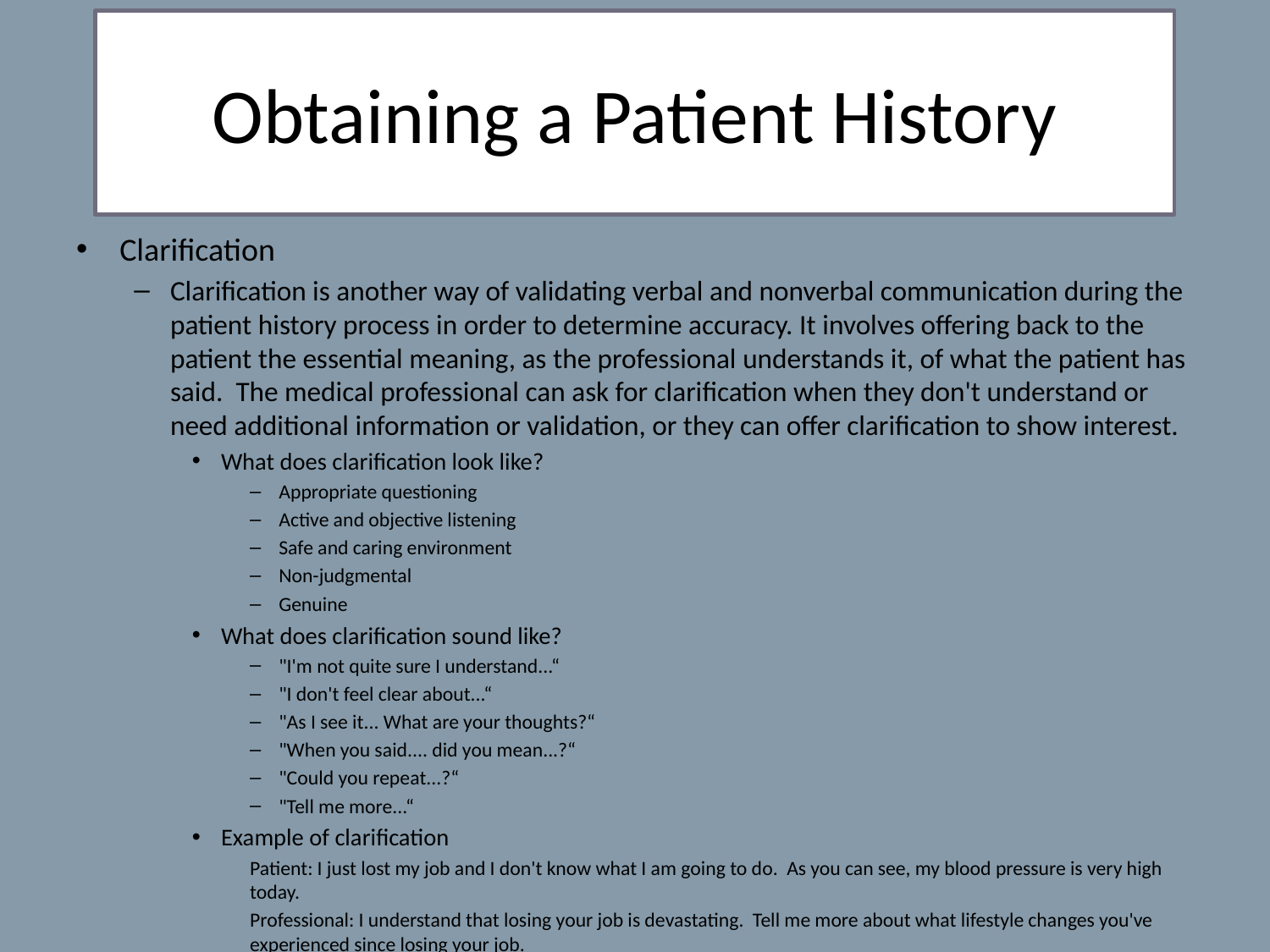

Obtaining a Patient History
Clarification
Clarification is another way of validating verbal and nonverbal communication during the patient history process in order to determine accuracy. It involves offering back to the patient the essential meaning, as the professional understands it, of what the patient has said.  The medical professional can ask for clarification when they don't understand or need additional information or validation, or they can offer clarification to show interest.
What does clarification look like?
Appropriate questioning
Active and objective listening
Safe and caring environment
Non-judgmental
Genuine
What does clarification sound like?
"I'm not quite sure I understand...“
"I don't feel clear about...“
"As I see it... What are your thoughts?“
"When you said.... did you mean...?“
"Could you repeat...?“
"Tell me more...“
Example of clarification
Patient: I just lost my job and I don't know what I am going to do.  As you can see, my blood pressure is very high today.
Professional: I understand that losing your job is devastating.  Tell me more about what lifestyle changes you've experienced since losing your job.